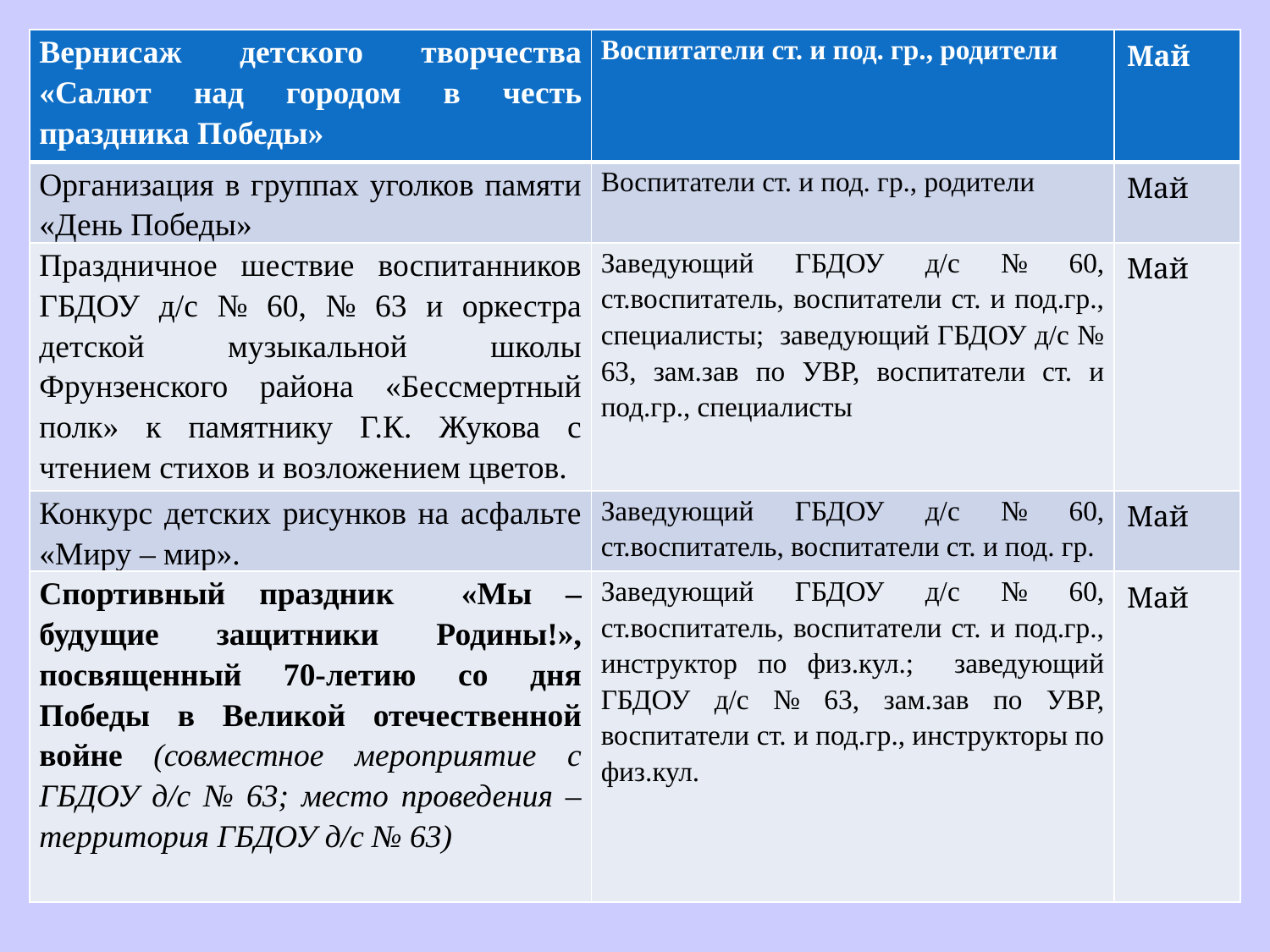

| Вернисаж детского творчества «Салют над городом в честь праздника Победы» | Воспитатели ст. и под. гр., родители | Май |
| --- | --- | --- |
| Организация в группах уголков памяти «День Победы» | Воспитатели ст. и под. гр., родители | Май |
| Праздничное шествие воспитанников ГБДОУ д/с № 60, № 63 и оркестра детской музыкальной школы Фрунзенского района «Бессмертный полк» к памятнику Г.К. Жукова с чтением стихов и возложением цветов. | Заведующий ГБДОУ д/с № 60, ст.воспитатель, воспитатели ст. и под.гр., специалисты; заведующий ГБДОУ д/с № 63, зам.зав по УВР, воспитатели ст. и под.гр., специалисты | Май |
| Конкурс детских рисунков на асфальте «Миру – мир». | Заведующий ГБДОУ д/с № 60, ст.воспитатель, воспитатели ст. и под. гр. | Май |
| Спортивный праздник «Мы – будущие защитники Родины!», посвященный 70-летию со дня Победы в Великой отечественной войне (совместное мероприятие с ГБДОУ д/с № 63; место проведения – территория ГБДОУ д/с № 63) | Заведующий ГБДОУ д/с № 60, ст.воспитатель, воспитатели ст. и под.гр., инструктор по физ.кул.; заведующий ГБДОУ д/с № 63, зам.зав по УВР, воспитатели ст. и под.гр., инструкторы по физ.кул. | Май |